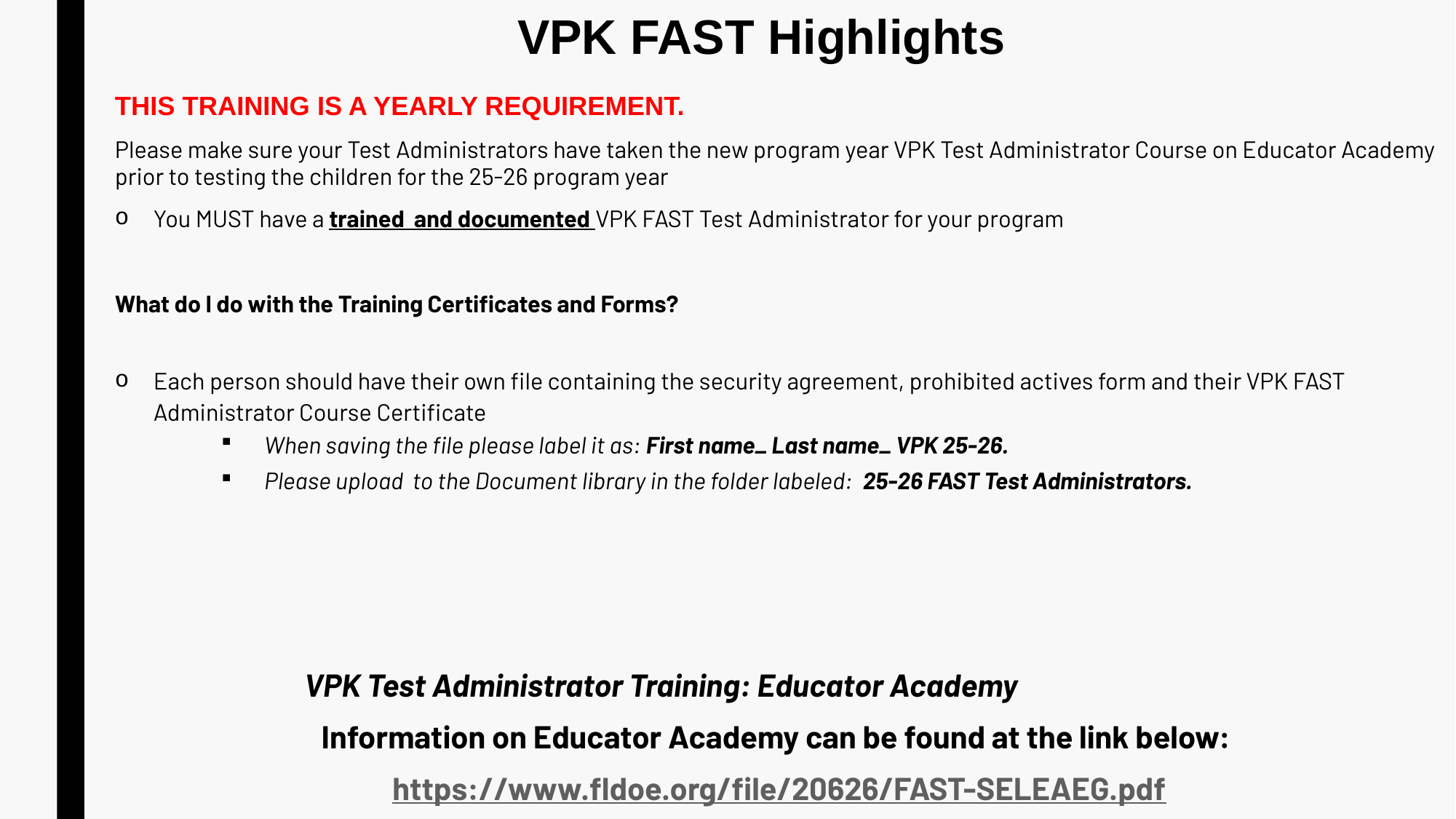

VPK FAST Highlights
THIS TRAINING IS A YEARLY REQUIREMENT.
Please make sure your Test Administrators have taken the new program year VPK Test Administrator Course on Educator Academy prior to testing the children for the 25-26 program year
You MUST have a trained  and documented VPK FAST Test Administrator for your program

What do I do with the Training Certificates and Forms?

Each person should have their own file containing the security agreement, prohibited actives form and their VPK FAST Administrator Course Certificate
When saving the file please label it as: First name_ Last name_ VPK 25-26.
Please upload  to the Document library in the folder labeled:  25-26 FAST Test Administrators.

 VPK Test Administrator Training: Educator Academy
Information on Educator Academy can be found at the link below:
https://www.fldoe.org/file/20626/FAST-SELEAEG.pdf